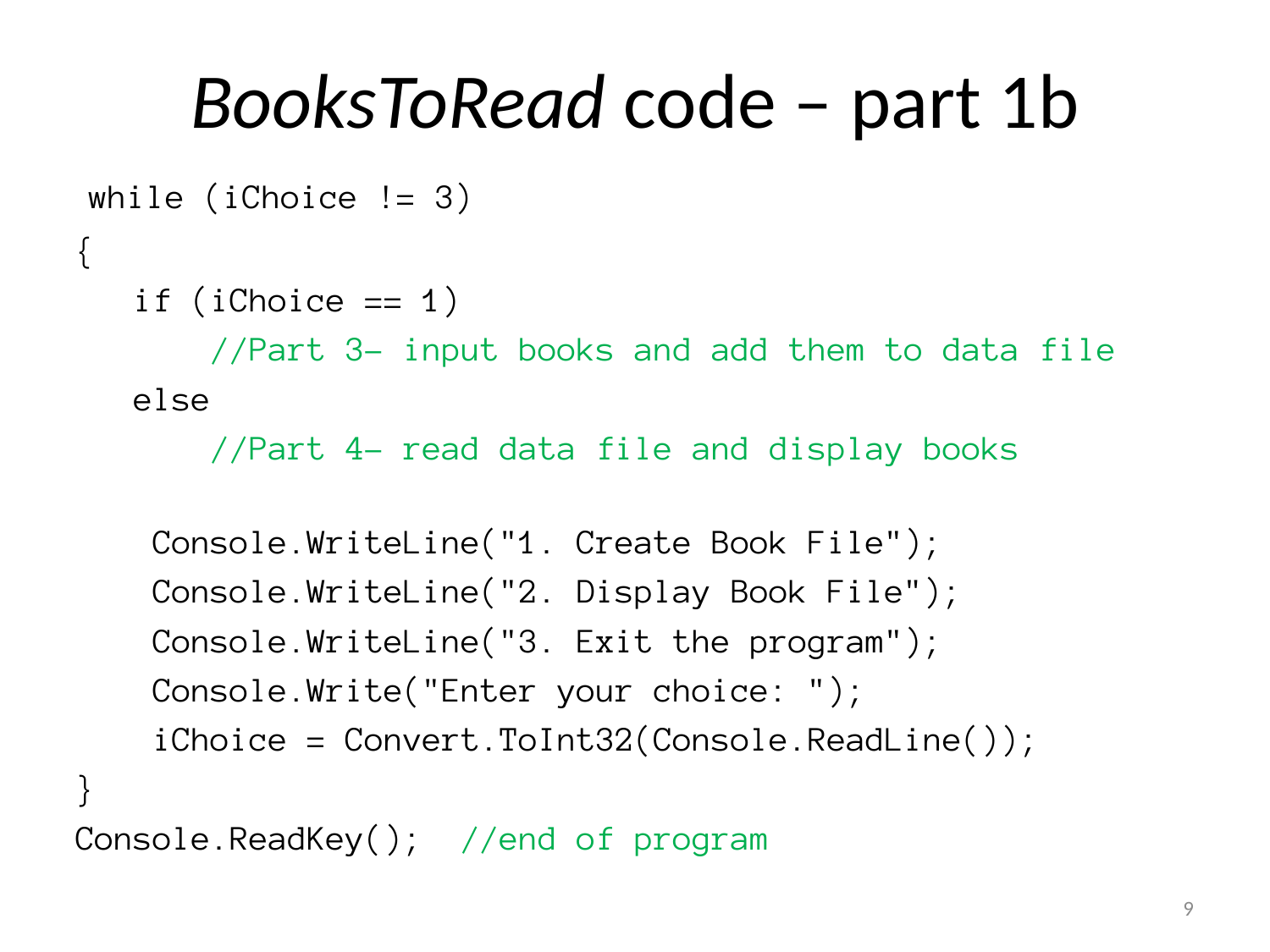

# BooksToRead code – part 1b
 while (iChoice != 3)
{
   if (iChoice == 1)
       //Part 3- input books and add them to data file
   else
       //Part 4- read data file and display books

    Console.WriteLine("1. Create Book File");
    Console.WriteLine("2. Display Book File");
    Console.WriteLine("3. Exit the program");
    Console.Write("Enter your choice: ");
    iChoice = Convert.ToInt32(Console.ReadLine());
}
Console.ReadKey();  //end of program

9